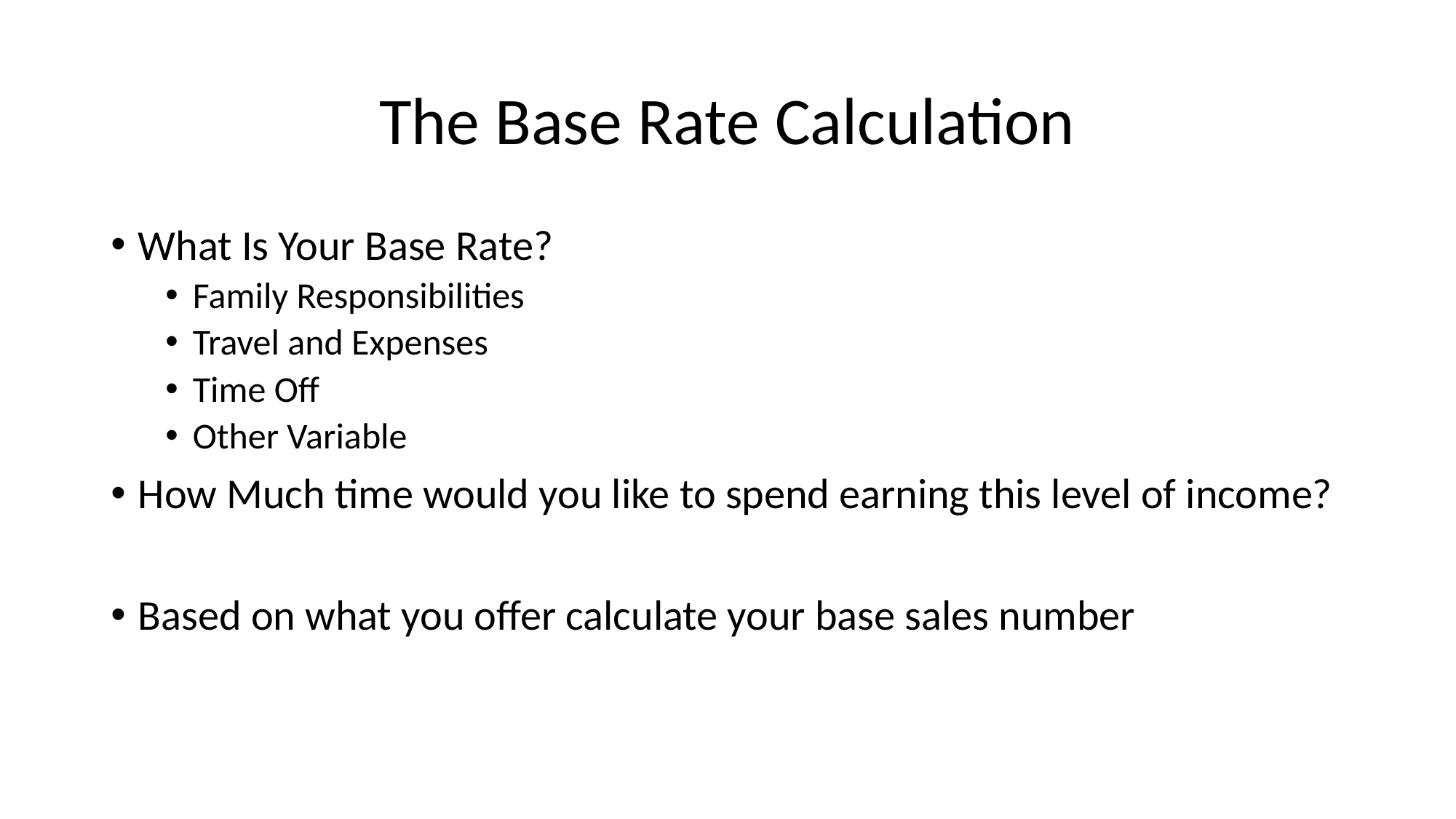

# The Base Rate Calculation
What Is Your Base Rate?
Family Responsibilities
Travel and Expenses
Time Off
Other Variable
How Much time would you like to spend earning this level of income?

Based on what you offer calculate your base sales number